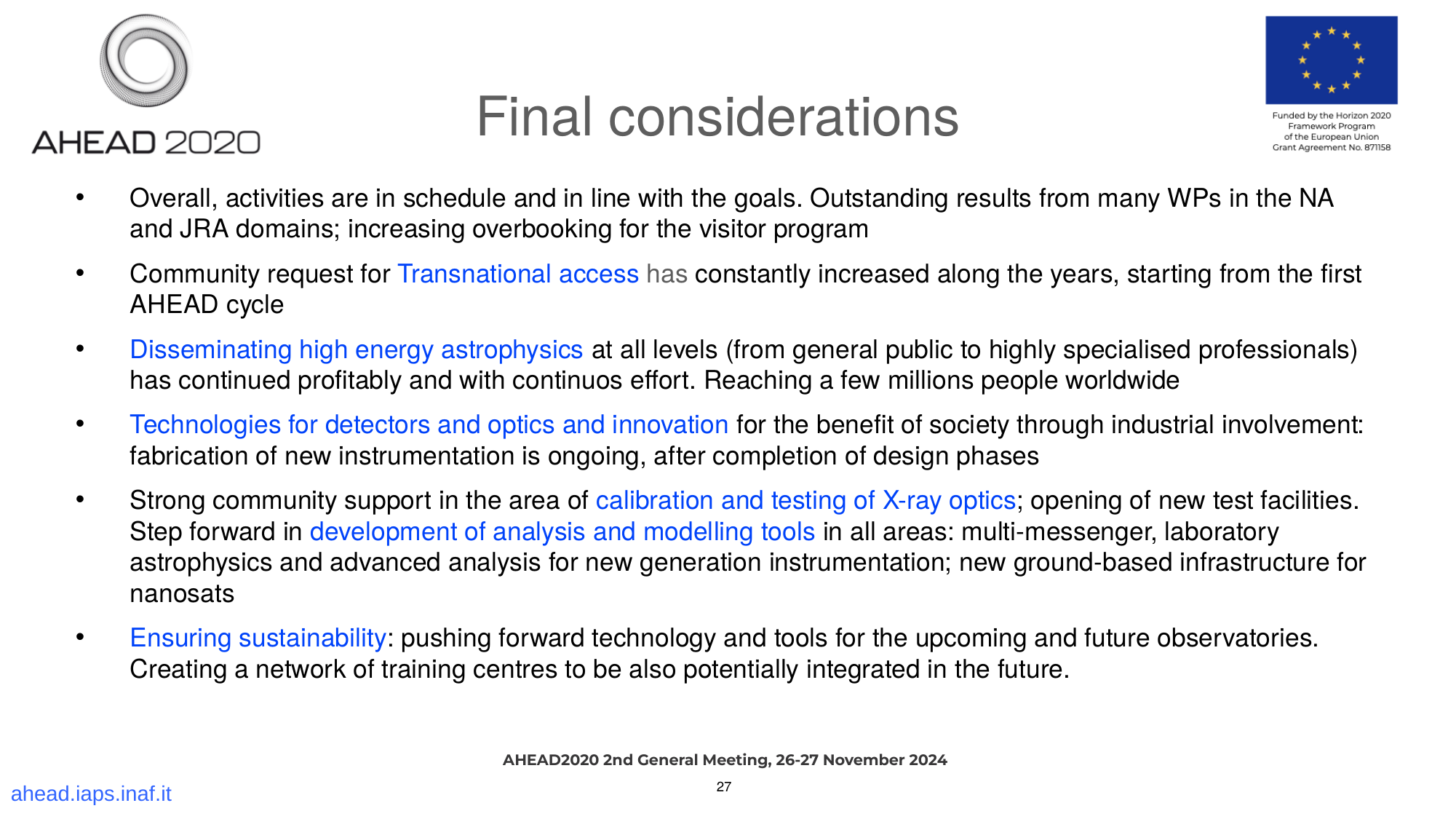

Final considerations
Overall, activities are in schedule and in line with the goals. Outstanding results from many WPs in the NA and JRA domains; increasing overbooking for the visitor program
Community request for Transnational access has constantly increased along the years, starting from the first AHEAD cycle
Disseminating high energy astrophysics at all levels (from general public to highly specialised professionals) has continued profitably and with continuos effort. Reaching a few millions people worldwide
Technologies for detectors and optics and innovation for the benefit of society through industrial involvement: fabrication of new instrumentation is ongoing, after completion of design phases
Strong community support in the area of calibration and testing of X-ray optics; opening of new test facilities.  Step forward in development of analysis and modelling tools in all areas: multi-messenger, laboratory astrophysics and advanced analysis for new generation instrumentation; new ground-based infrastructure for nanosats
Ensuring sustainability: pushing forward technology and tools for the upcoming and future observatories. Creating a network of training centres to be also potentially integrated in the future.
AHEAD2020 2nd General Meeting, 26-27 November 2024
27
ahead.iaps.inaf.it